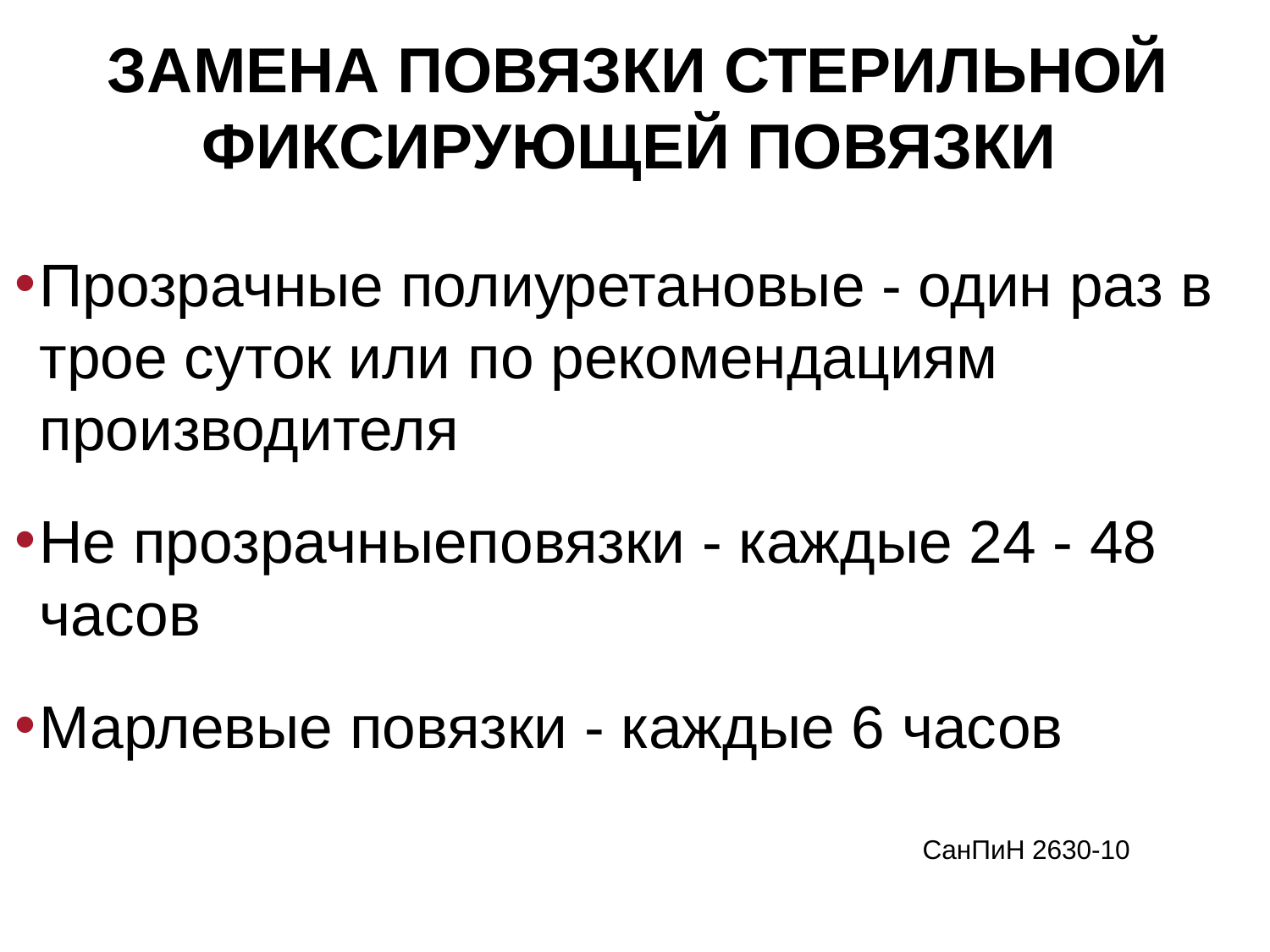

# Замена повязки стерильной фиксирующей повязки
Прозрачные полиуретановые - один раз в трое суток или по рекомендациям производителя
Не прозрачныеповязки - каждые 24 - 48 часов
Марлевые повязки - каждые 6 часов
                                                                                                           СанПиН 2630-10